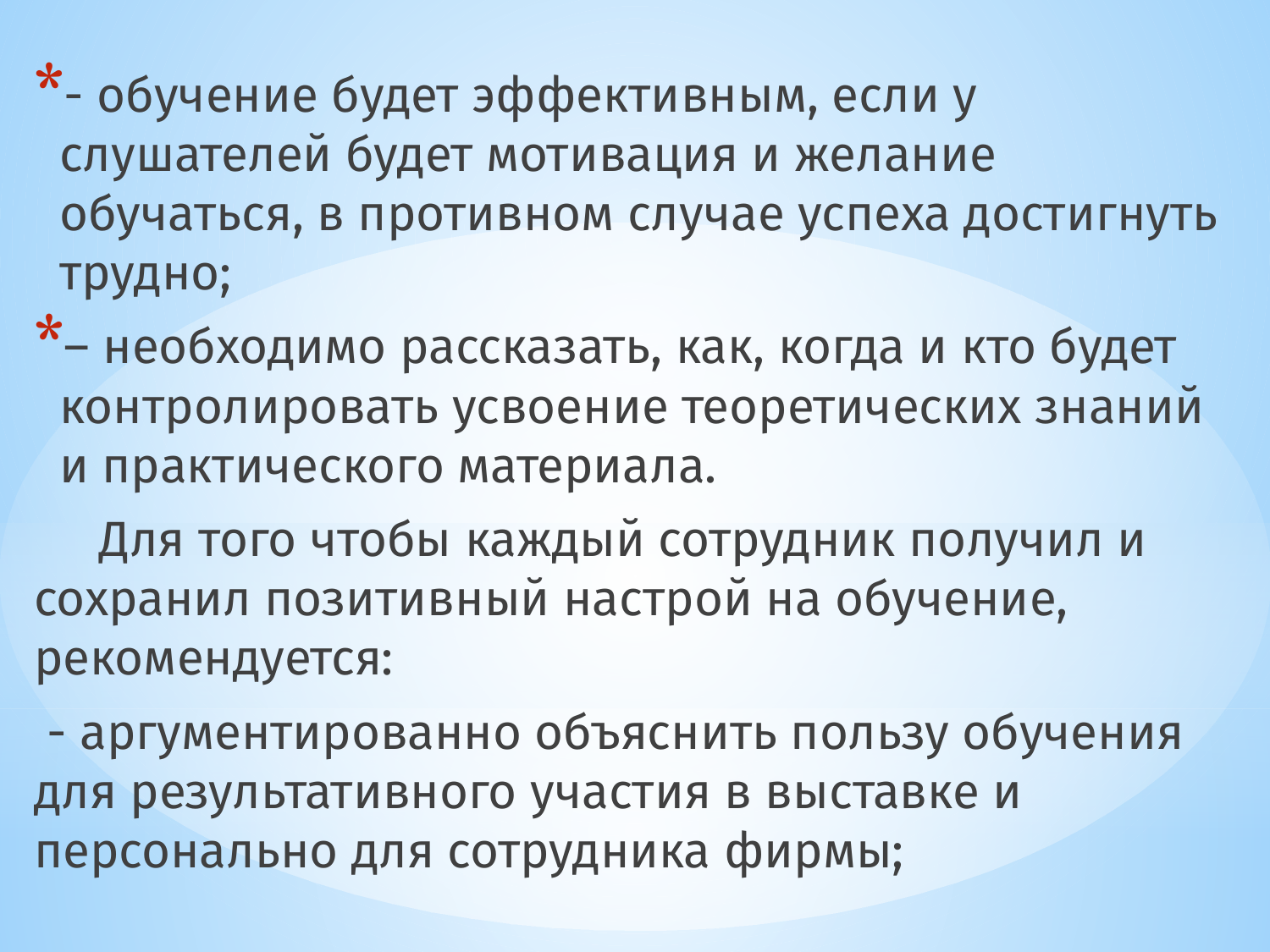

- обучение будет эффективным, если у слушателей будет мотивация и желание обучаться, в противном случае успеха достигнуть трудно;
– необходимо рассказать, как, когда и кто будет контролировать усвоение теоретических знаний и практического материала.
     Для того чтобы каждый сотрудник получил и сохранил позитивный настрой на обучение, рекомендуется:
 - аргументированно объяснить пользу обучения для результативного участия в выставке и персонально для сотрудника фирмы;

#